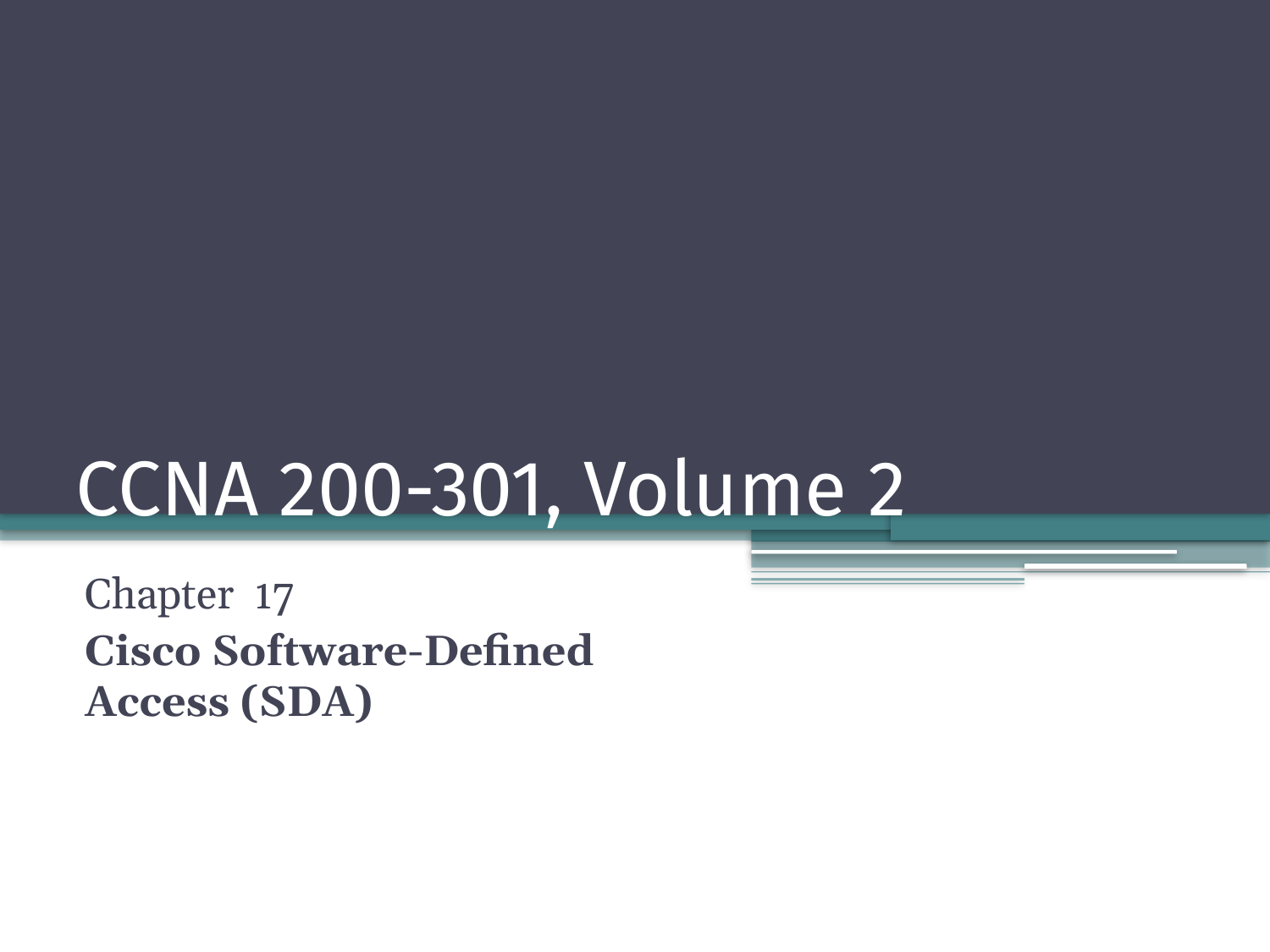

# CCNA 200-301, Volume 2
Chapter  17
Cisco Software-Defined Access (SDA)